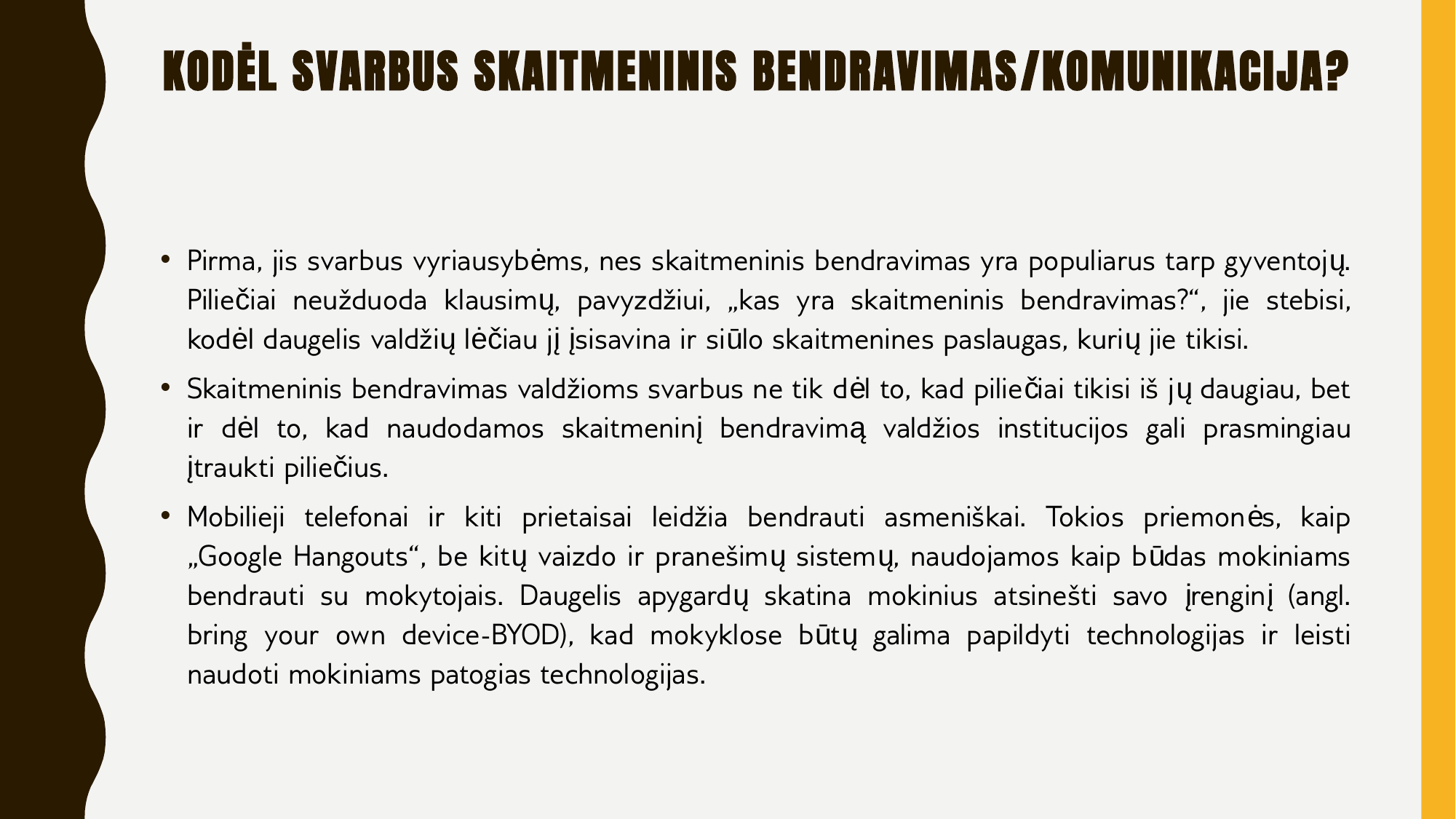

# Kodėl svarbus skaitmeninis bendravimas/KOMUNIKACIJA?
Pirma, jis svarbus vyriausybėms, nes skaitmeninis bendravimas yra populiarus tarp gyventojų. Piliečiai neužduoda klausimų, pavyzdžiui, „kas yra skaitmeninis bendravimas?“, jie stebisi, kodėl daugelis valdžių lėčiau jį įsisavina ir siūlo skaitmenines paslaugas, kurių jie tikisi.
Skaitmeninis bendravimas valdžioms svarbus ne tik dėl to, kad piliečiai tikisi iš jų daugiau, bet ir dėl to, kad naudodamos skaitmeninį bendravimą valdžios institucijos gali prasmingiau įtraukti piliečius.
Mobilieji telefonai ir kiti prietaisai leidžia bendrauti asmeniškai. Tokios priemonės, kaip „Google Hangouts“, be kitų vaizdo ir pranešimų sistemų, naudojamos kaip būdas mokiniams bendrauti su mokytojais. Daugelis apygardų skatina mokinius atsinešti savo įrenginį (angl. bring your own device-BYOD), kad mokyklose būtų galima papildyti technologijas ir leisti naudoti mokiniams patogias technologijas.